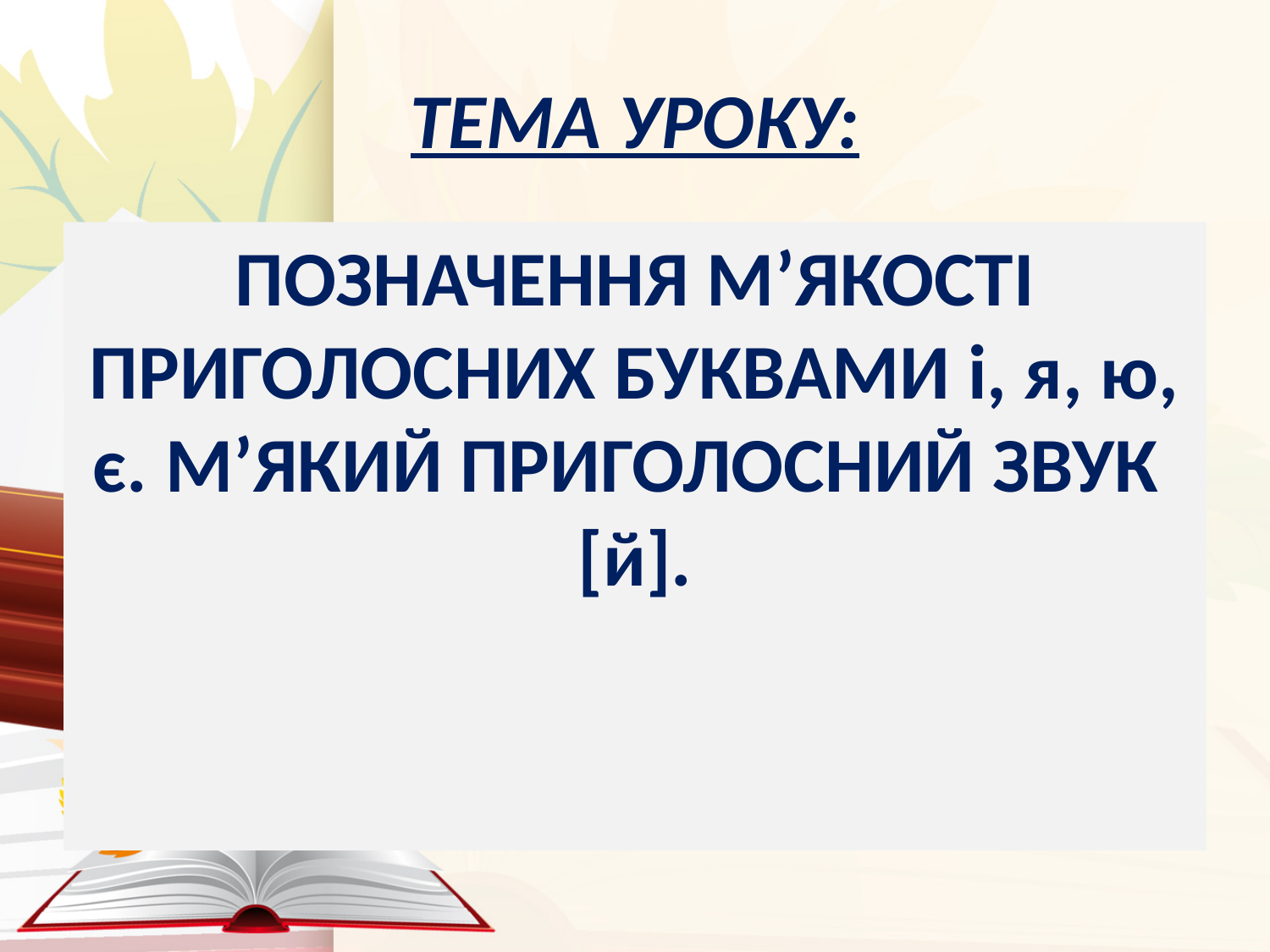

# ТЕМА УРОКУ:
ПОЗНАЧЕННЯ М’ЯКОСТІ ПРИГОЛОСНИХ БУКВАМИ і, я, ю, є. М’ЯКИЙ ПРИГОЛОСНИЙ ЗВУК  [й].